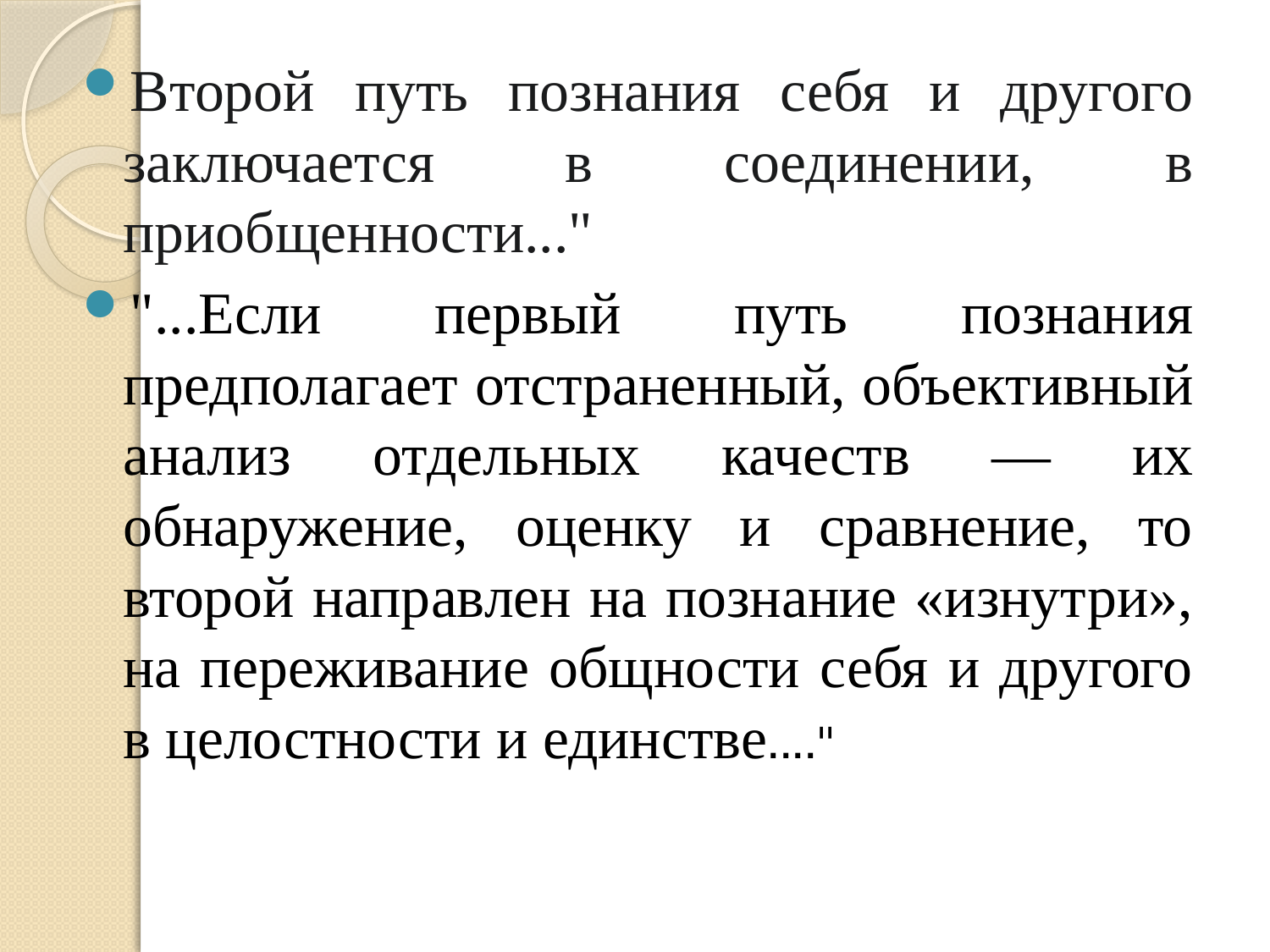

Второй путь познания себя и другого заключается в соединении, в приобщенности..."
"...Если первый путь познания предполагает отстраненный, объективный анализ отдельных качеств — их обнаружение, оценку и сравнение, то второй направлен на познание «изнутри», на переживание общности себя и другого в целостности и единстве...."